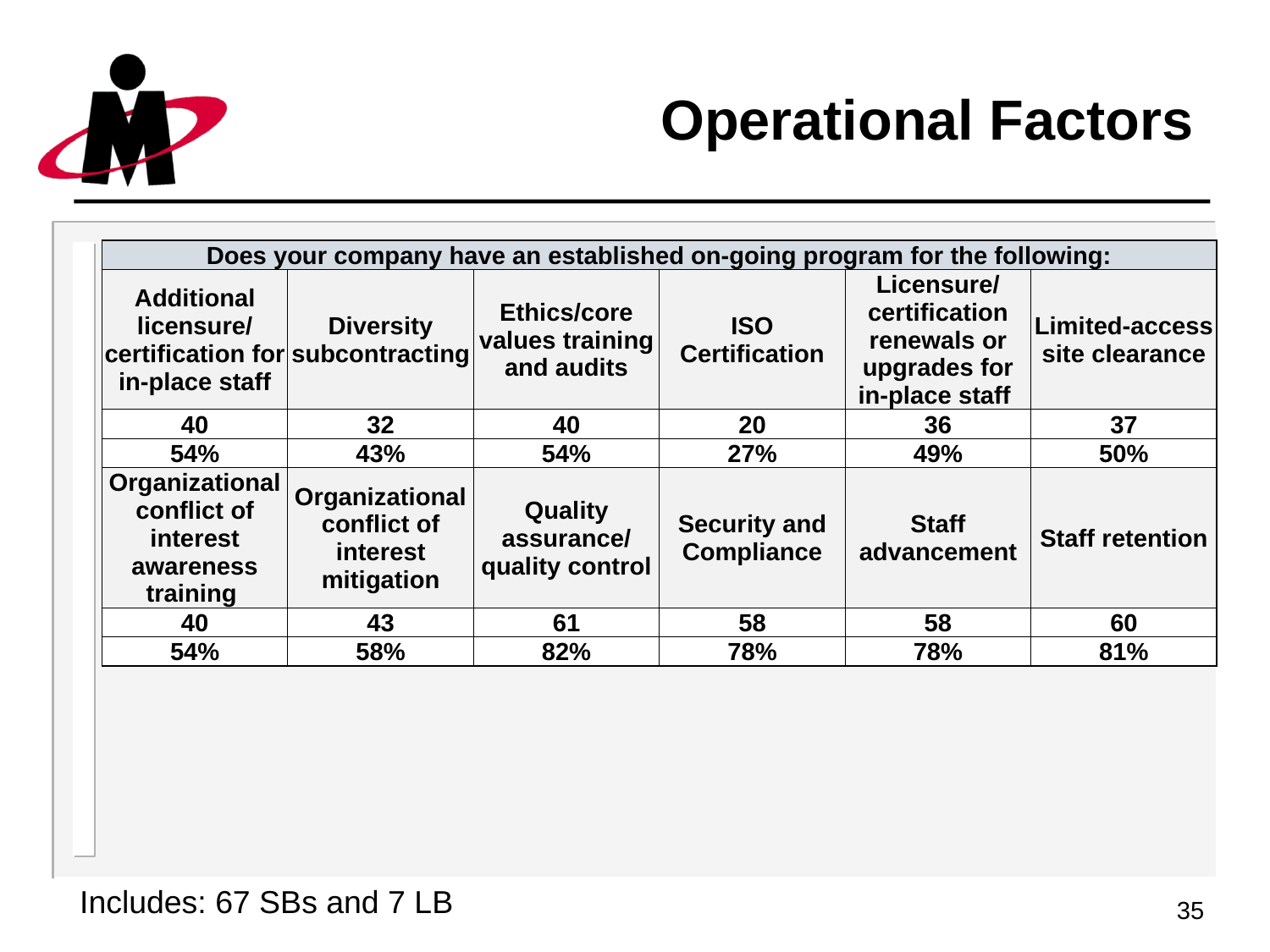

# Operational Factors
| Does your company have an established on-going program for the following: |  |  |  |  |  |
| --- | --- | --- | --- | --- | --- |
| Additional licensure/ certification for in-place staff | Diversity subcontracting | Ethics/core values training and audits | ISO Certification | Licensure/ certification renewals or upgrades for in-place staff | Limited-access site clearance |
| 40 | 32 | 40 | 20 | 36 | 37 |
| 54% | 43% | 54% | 27% | 49% | 50% |
| Organizational conflict of interest awareness training | Organizational conflict of interest mitigation | Quality assurance/ quality control | Security and Compliance | Staff advancement | Staff retention |
| 40 | 43 | 61 | 58 | 58 | 60 |
| 54% | 58% | 82% | 78% | 78% | 81% |
Includes: 67 SBs and 7 LB
35